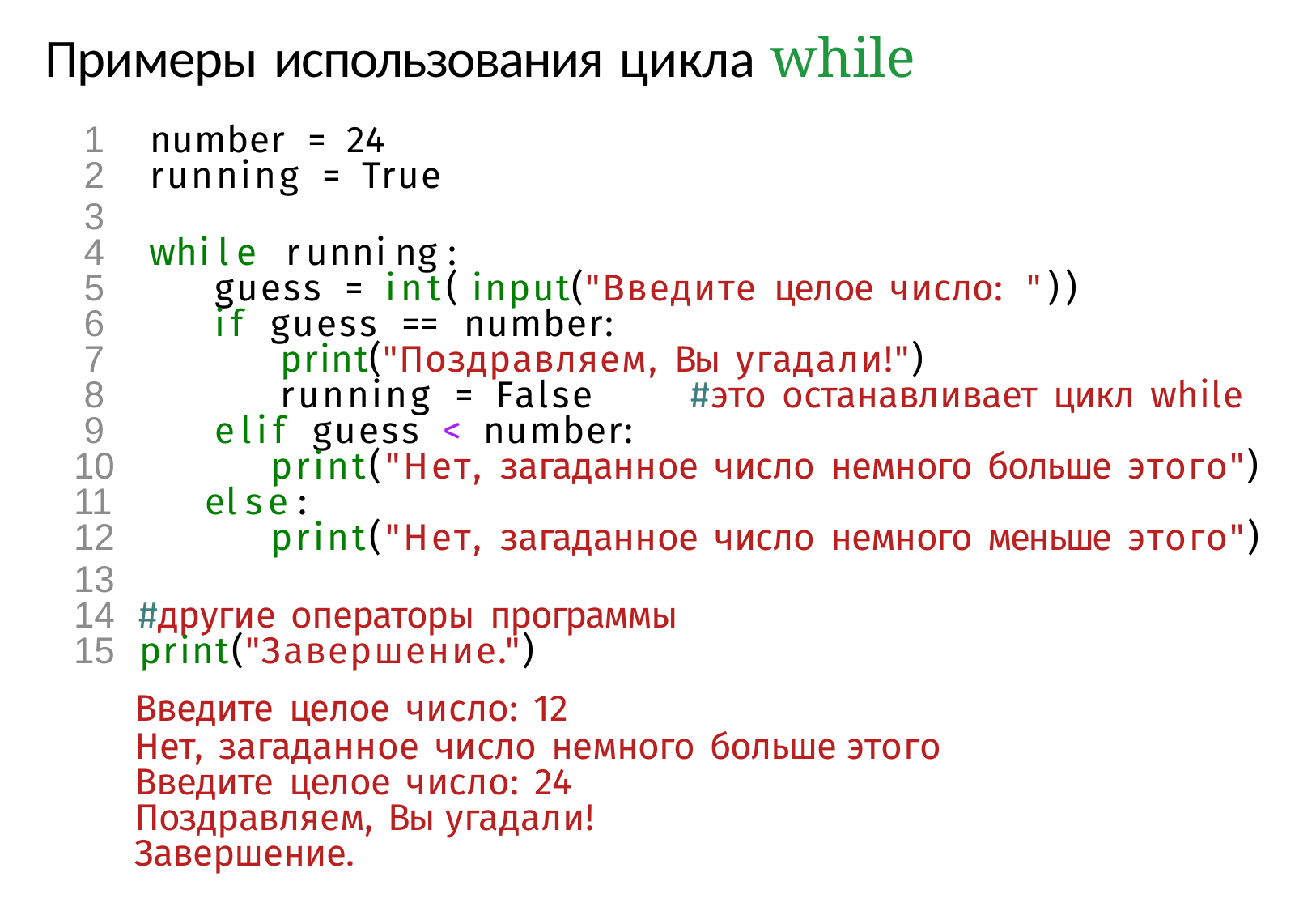

# Примеры использования цикла while
1	number  = 24
2	running = True
3
4	while   running :
5	guess = int( input("Введите целое число:  "))
6	if guess ==  number:
7	print("Поздравляем, Вы угадали!")
8	running = False	#это останавливает цикл while
9	elif guess < number:
10	print("Нет, загаданное число немного больше этого")
11	else :
12	print("Нет, загаданное число немного меньше этого")
13
14	#другие операторы программы
15	print("Завершение.")
Введите целое число: 12
Нет, загаданное число немного больше этого  Введите целое число: 24
Поздравляем, Вы угадали!
Завершение.